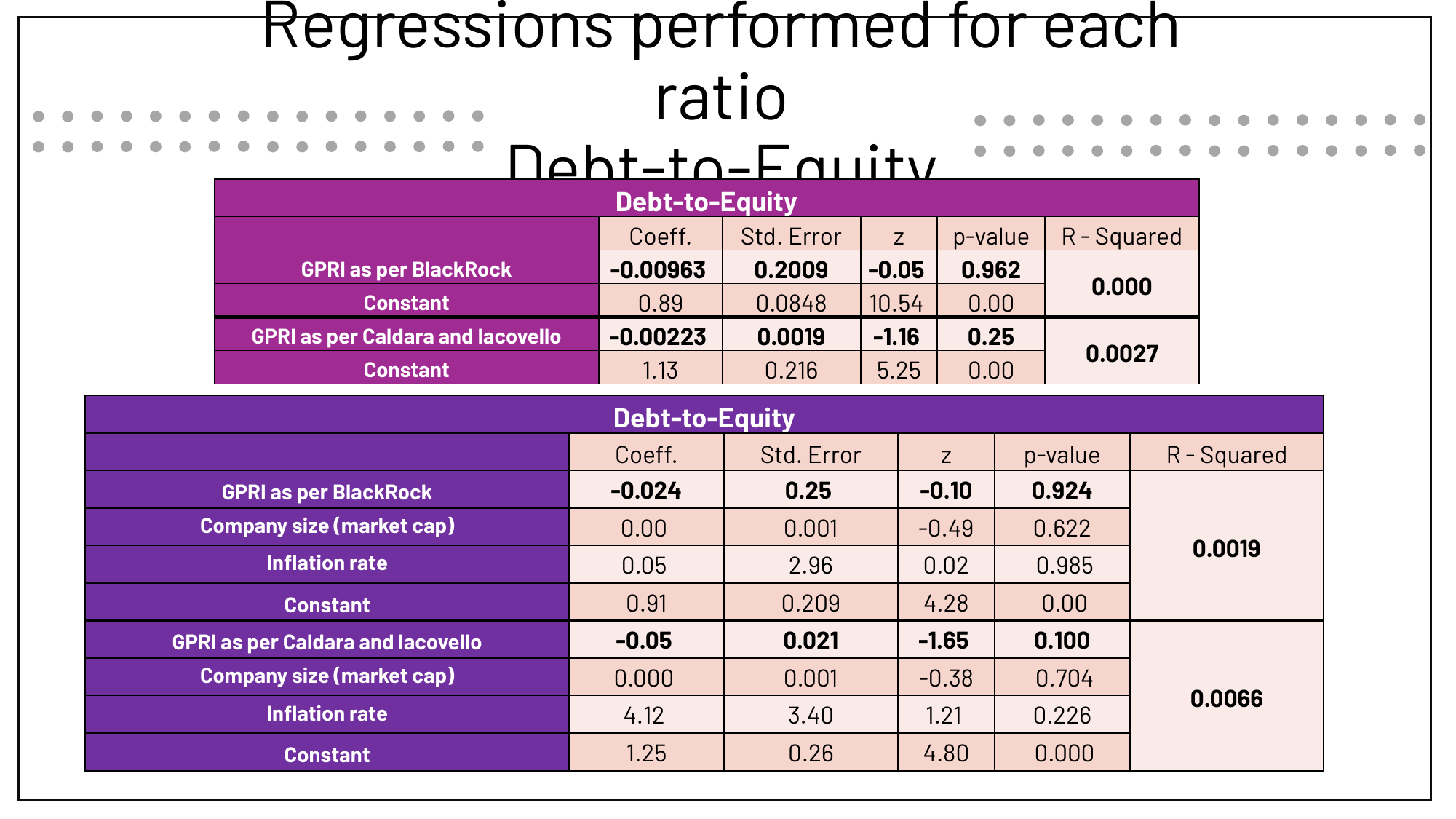

# Regressions performed for each ratio Debt-to-Equity

| Debt-to-Equity |  |  |  |  |  |
| --- | --- | --- | --- | --- | --- |
|  | Coeff. | Std. Error | z | p-value | R - Squared |
| GPRI as per BlackRock | -0.00963 | 0.2009 | -0.05 | 0.962 | 0.000 |
| Constant | 0.89 | 0.0848 | 10.54 | 0.00 |  |
| GPRI as per Caldara and Iacovello | -0.00223 | 0.0019 | -1.16 | 0.25 | 0.0027 |
| Constant | 1.13 | 0.216 | 5.25 | 0.00 |  |
| Debt-to-Equity |  |  |  |  |  |
| --- | --- | --- | --- | --- | --- |
|  | Coeff. | Std. Error | z | p-value | R - Squared |
| GPRI as per BlackRock | -0.024 | 0.25 | -0.10 | 0.924 | 0.0019 |
| Company size (market cap) | 0.00 | 0.001 | -0.49 | 0.622 |  |
| Inflation rate | 0.05 | 2.96 | 0.02 | 0.985 |  |
| Constant | 0.91 | 0.209 | 4.28 | 0.00 |  |
| GPRI as per Caldara and Iacovello | -0.05 | 0.021 | -1.65 | 0.100 | 0.0066 |
| Company size (market cap) | 0.000 | 0.001 | -0.38 | 0.704 |  |
| Inflation rate | 4.12 | 3.40 | 1.21 | 0.226 |  |
| Constant | 1.25 | 0.26 | 4.80 | 0.000 |  |